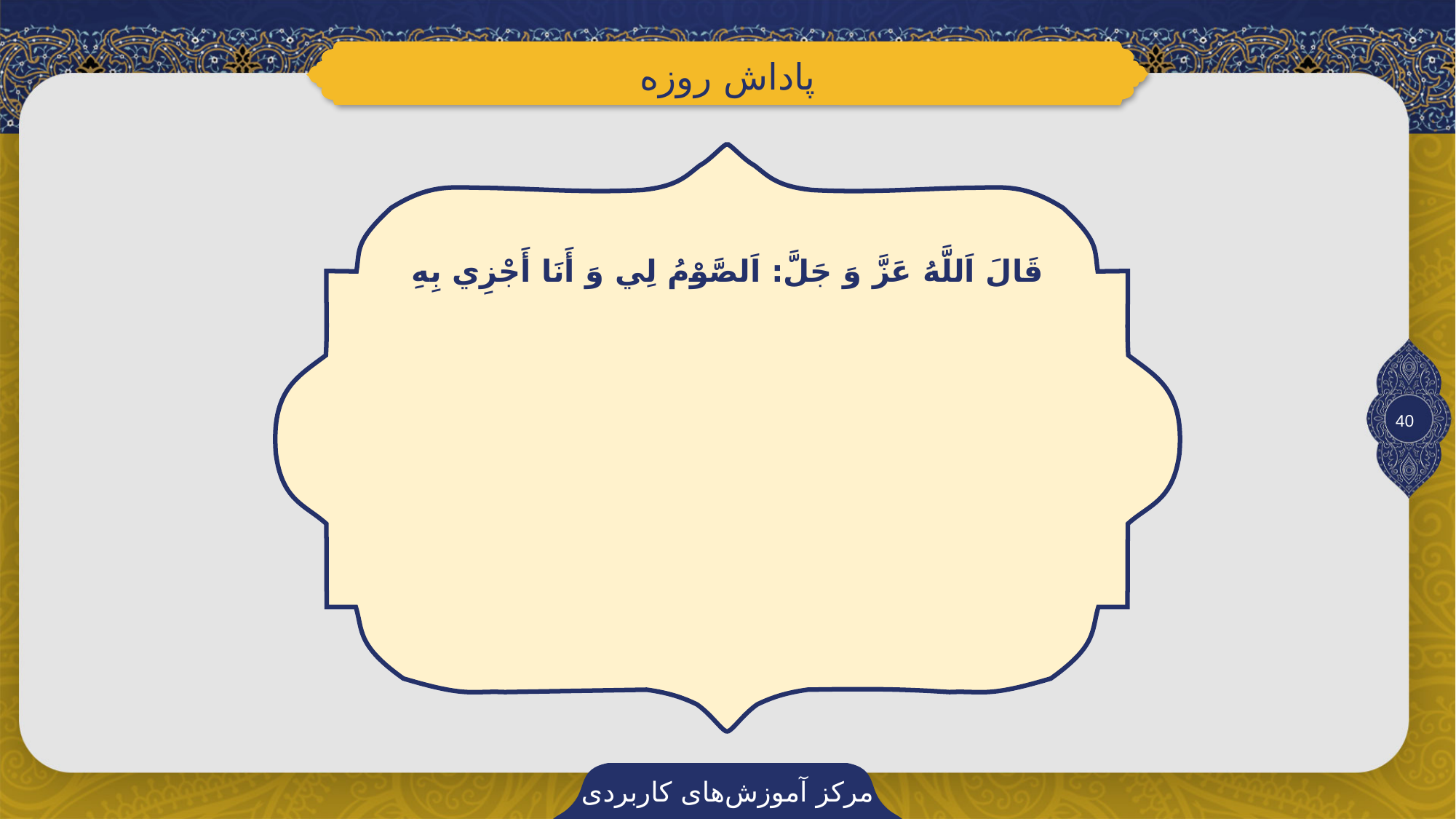

پاداش روزه
قَالَ اَللَّهُ عَزَّ وَ جَلَّ: اَلصَّوْمُ لِي وَ أَنَا أَجْزِي بِهِ

40
مرکز آموزش‌های کاربردی